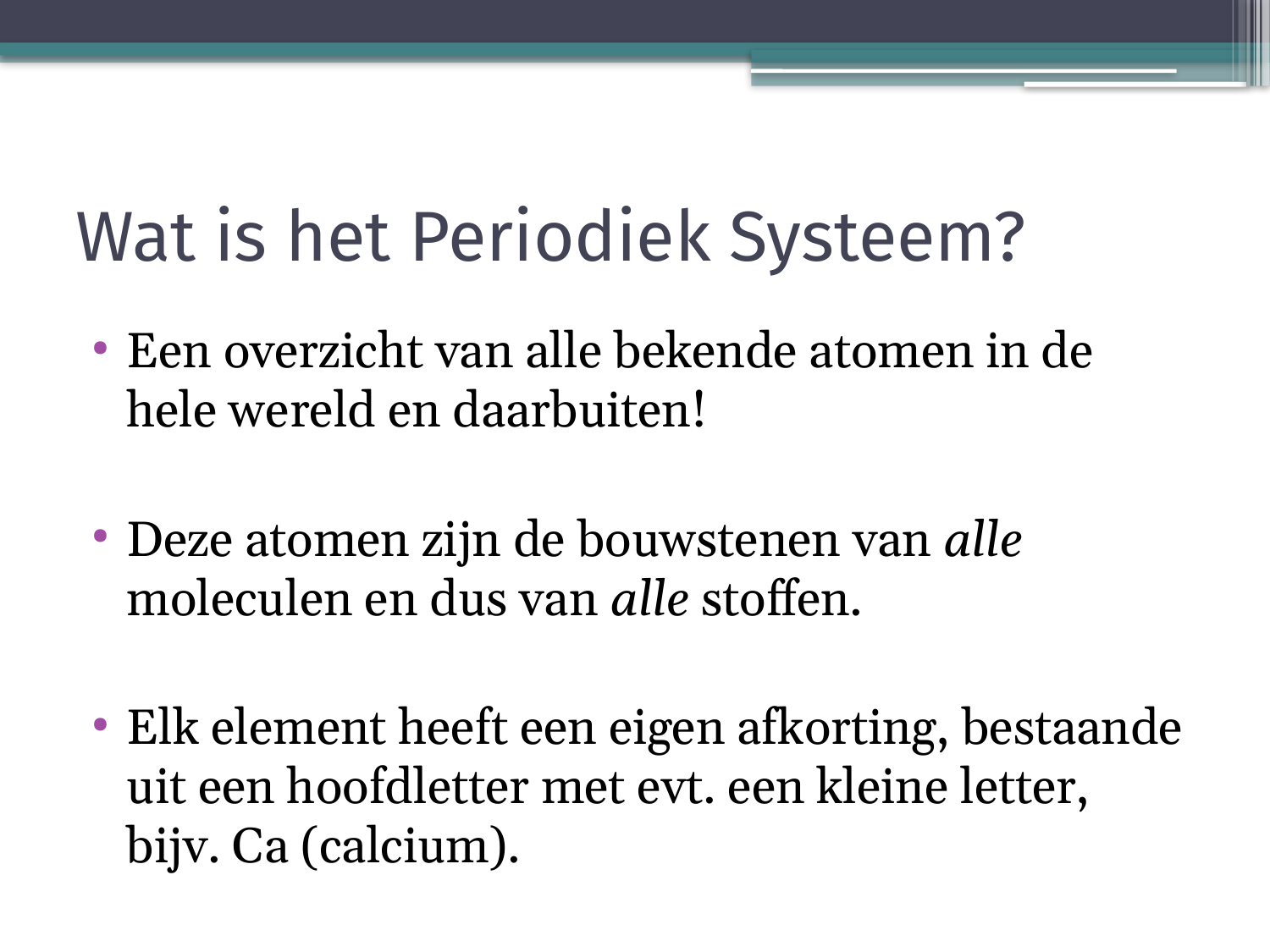

# Wat is het Periodiek Systeem?
Een overzicht van alle bekende atomen in de hele wereld en daarbuiten!

Deze atomen zijn de bouwstenen van alle moleculen en dus van alle stoffen.

Elk element heeft een eigen afkorting, bestaande uit een hoofdletter met evt. een kleine letter, bijv. Ca (calcium).